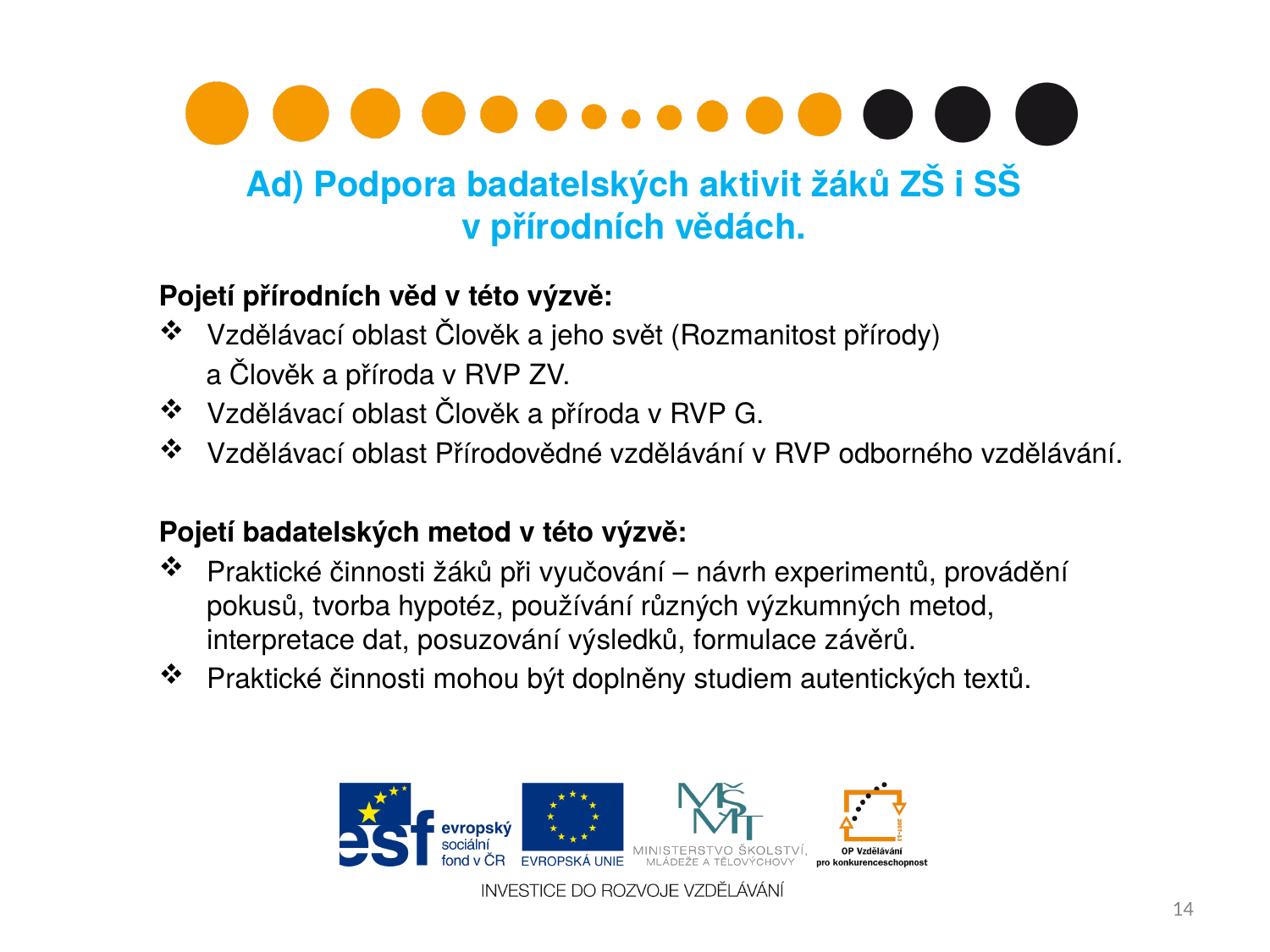

# Ad) Podpora badatelských aktivit žáků ZŠ i SŠ v přírodních vědách.
Pojetí přírodních věd v této výzvě:
Vzdělávací oblast Člověk a jeho svět (Rozmanitost přírody)
      a Člověk a příroda v RVP ZV.
Vzdělávací oblast Člověk a příroda v RVP G.
Vzdělávací oblast Přírodovědné vzdělávání v RVP odborného vzdělávání.

Pojetí badatelských metod v této výzvě:
Praktické činnosti žáků při vyučování – návrh experimentů, provádění pokusů, tvorba hypotéz, používání různých výzkumných metod, interpretace dat, posuzování výsledků, formulace závěrů.
Praktické činnosti mohou být doplněny studiem autentických textů.

14